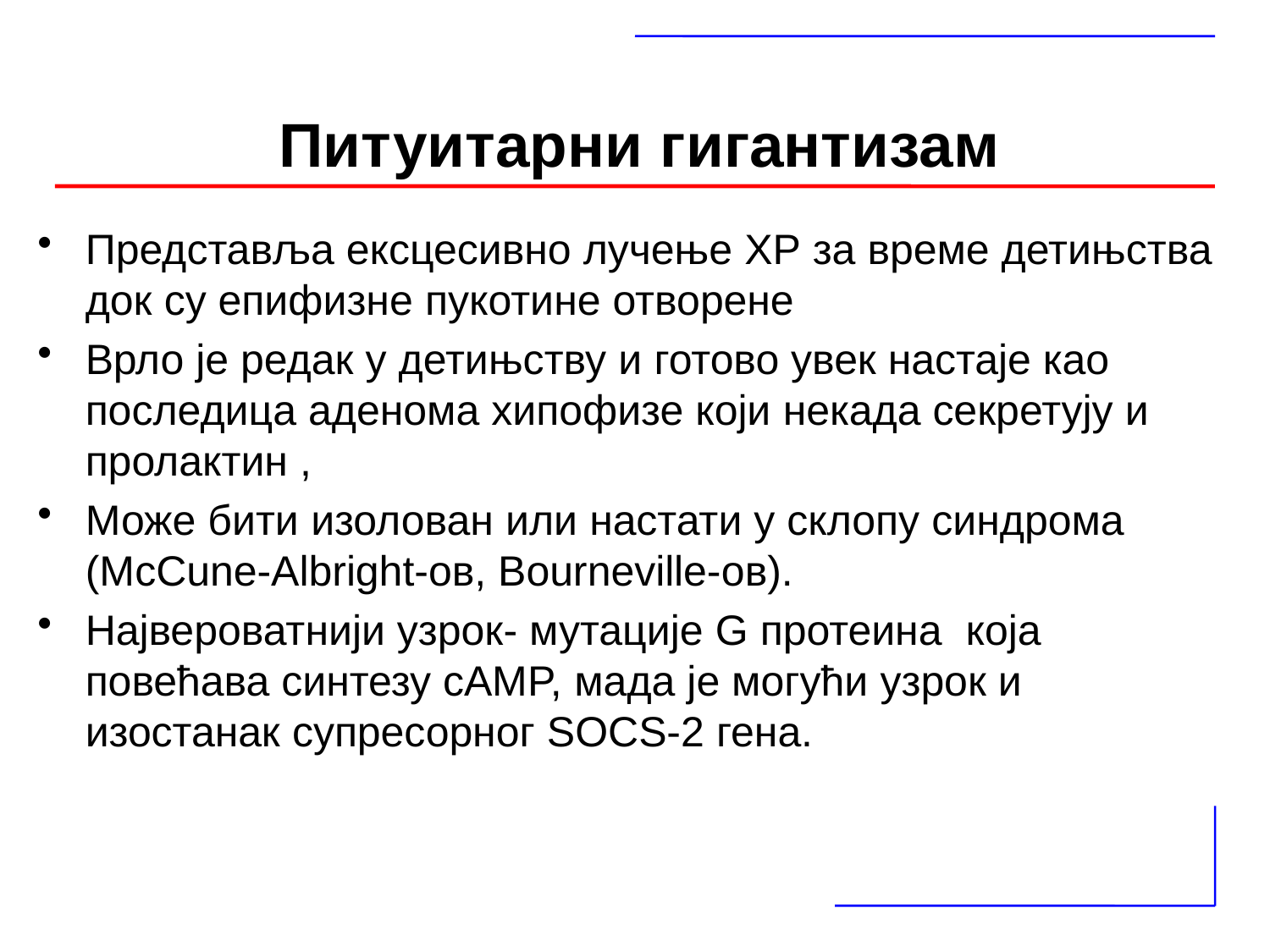

# Питуитарни гигантизам
Представља ексцесивно лучење ХР за време детињства док су епифизне пукотине отворене
Врло је редак у детињству и готово увек настаје као последица аденома хипофизе који некада секретују и пролактин ,
Може бити изолован или настати у склопу синдрома (McCune-Albright-oв, Bourneville-oв).
Највероватнији узрок- мутације G протеина  која повећава синтезу cAMP, мада је могући узрок и изостанак супресорног SOCS-2 гена.